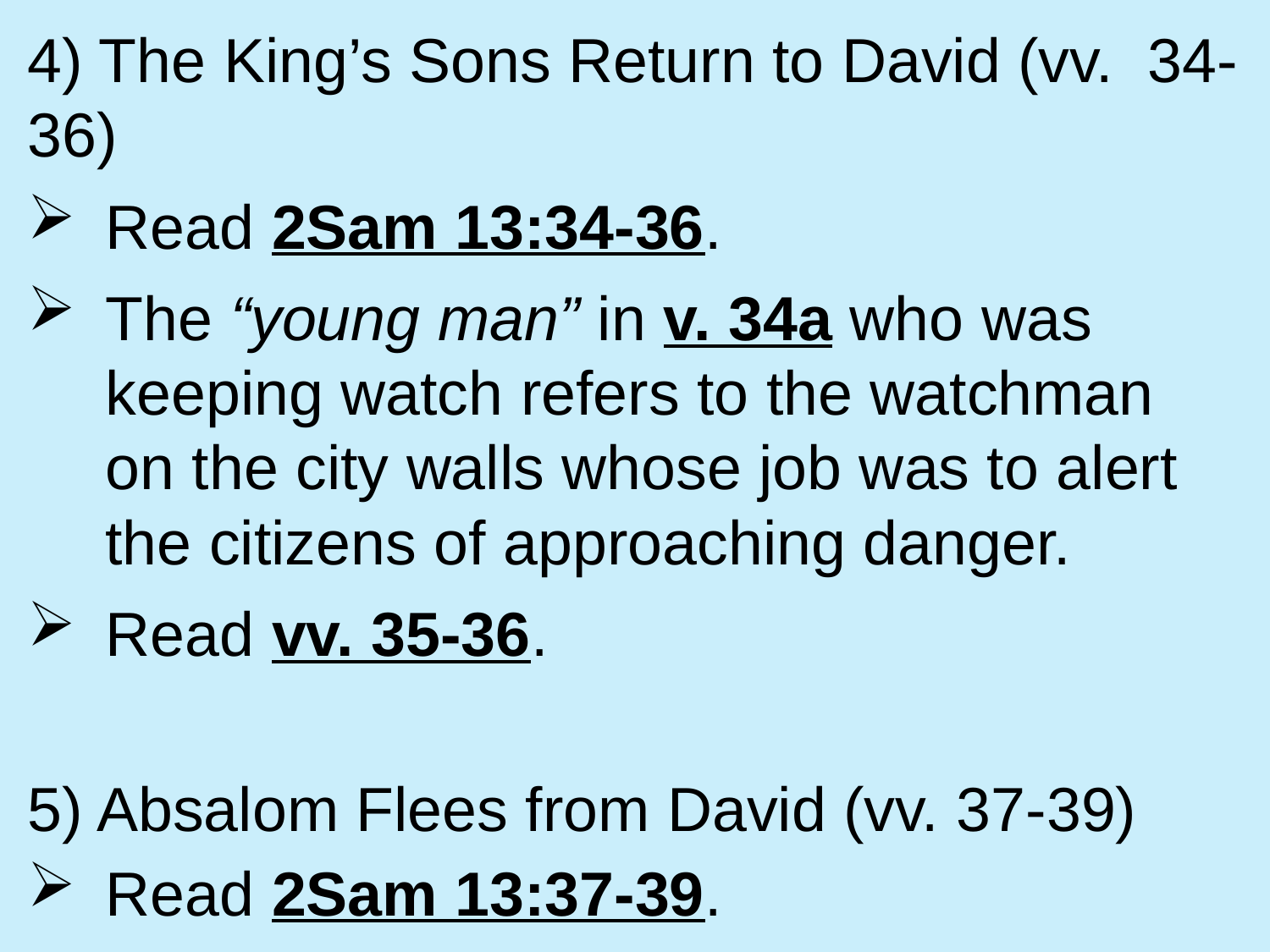

4) The King’s Sons Return to David (vv. 			34-36)
Read 2Sam 13:34-36.
The “young man” in v. 34a who was keeping watch refers to the watchman on the city walls whose job was to alert the citizens of approaching danger.
Read vv. 35-36.

5) Absalom Flees from David (vv. 37-39)
Read 2Sam 13:37-39.